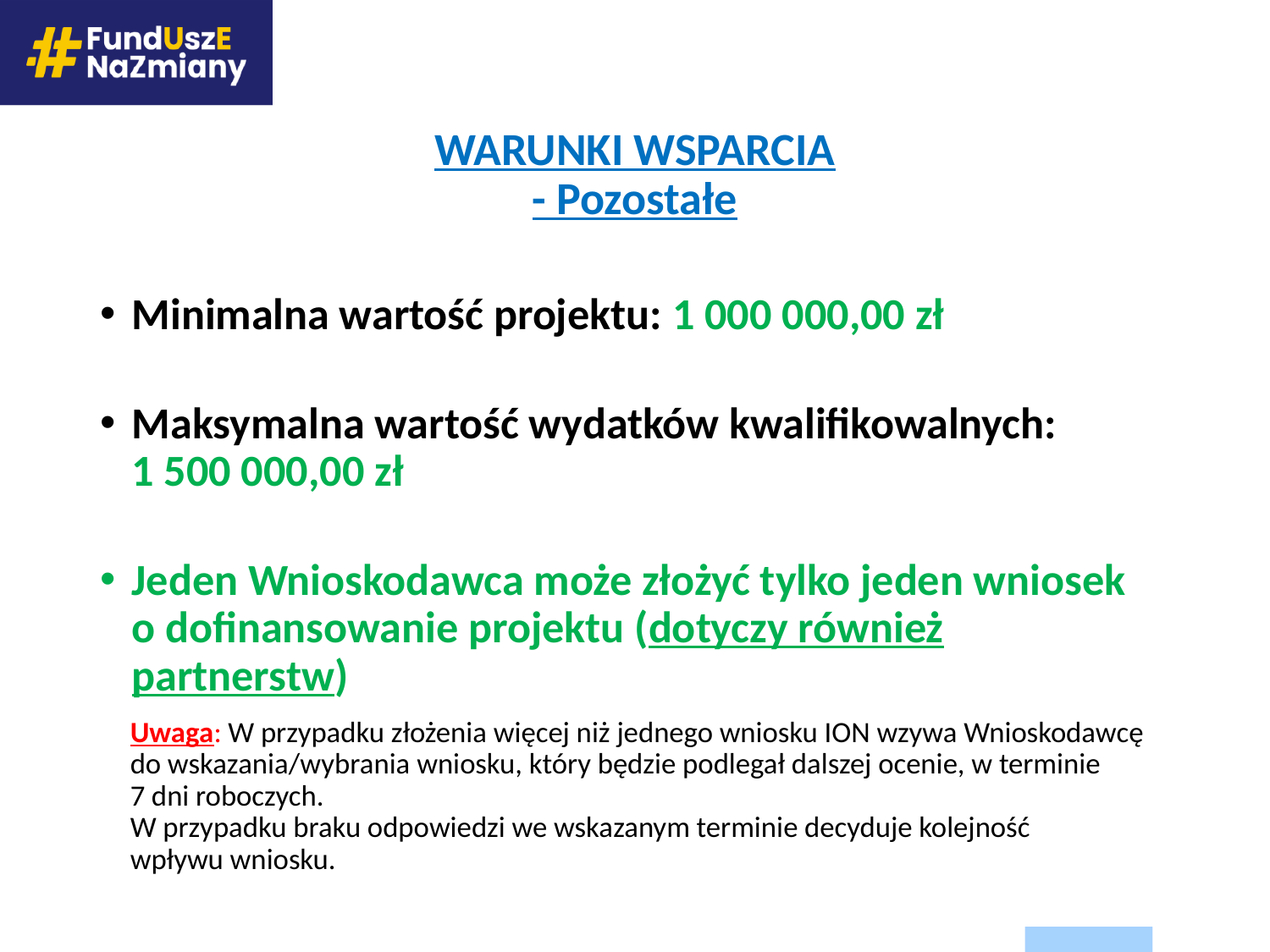

# Warunki wsparcia - Pozostałe
Minimalna wartość projektu: 1 000 000,00 zł

Maksymalna wartość wydatków kwalifikowalnych:
1 500 000,00 zł

Jeden Wnioskodawca może złożyć tylko jeden wniosek
o dofinansowanie projektu (dotyczy również partnerstw)
Uwaga: W przypadku złożenia więcej niż jednego wniosku ION wzywa Wnioskodawcę do wskazania/wybrania wniosku, który będzie podlegał dalszej ocenie, w terminie
7 dni roboczych.
W przypadku braku odpowiedzi we wskazanym terminie decyduje kolejność
wpływu wniosku.